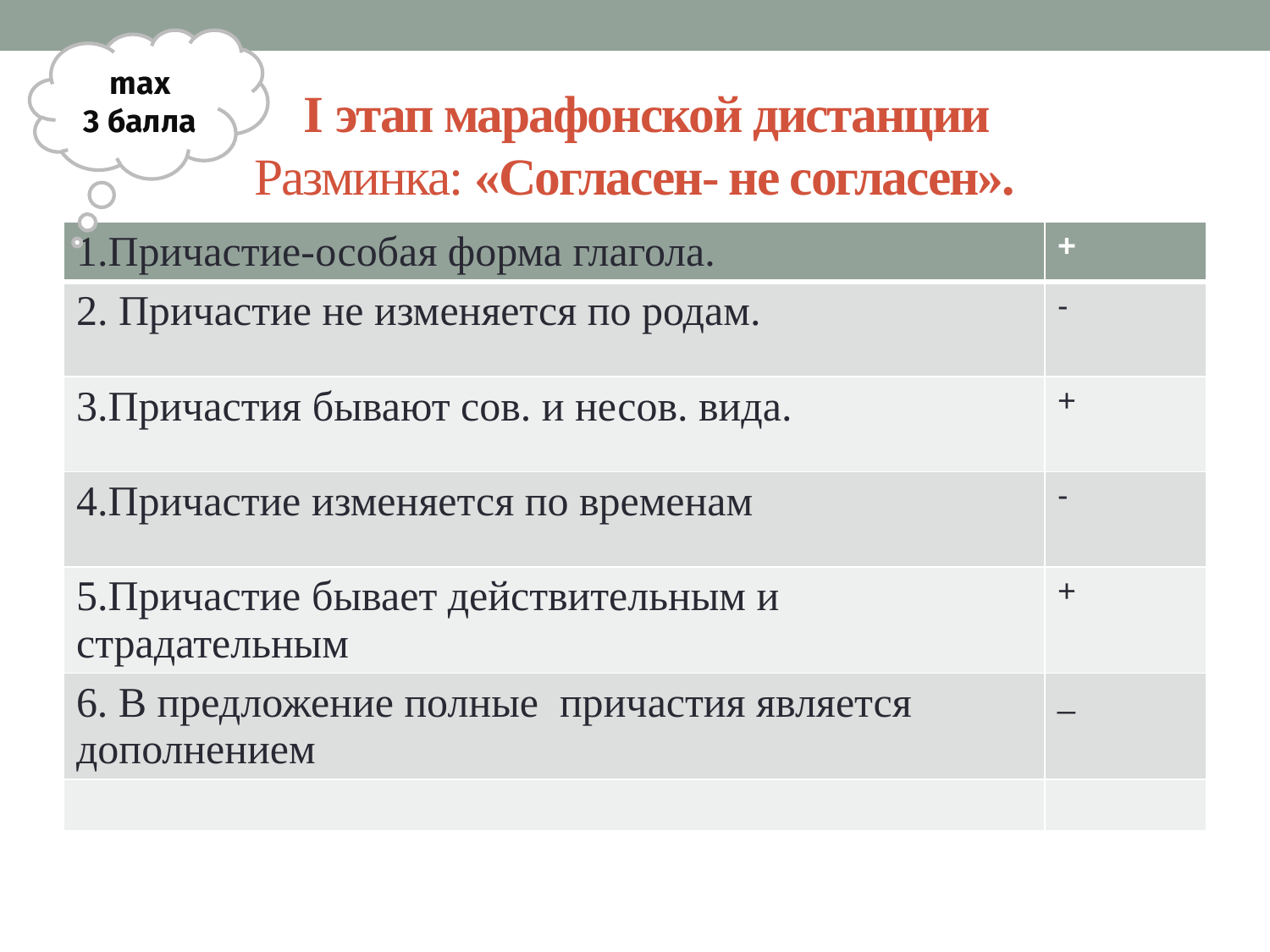

max
3 балла
# I этап марафонской дистанции Разминка: «Согласен- не согласен».
| 1.Причастие-особая форма глагола. | + |
| --- | --- |
| 2. Причастие не изменяется по родам. | - |
| 3.Причастия бывают сов. и несов. вида. | + |
| 4.Причастие изменяется по временам | - |
| 5.Причастие бывает действительным и страдательным | + |
| 6. В предложение полные причастия является дополнением | \_ |
|  |  |